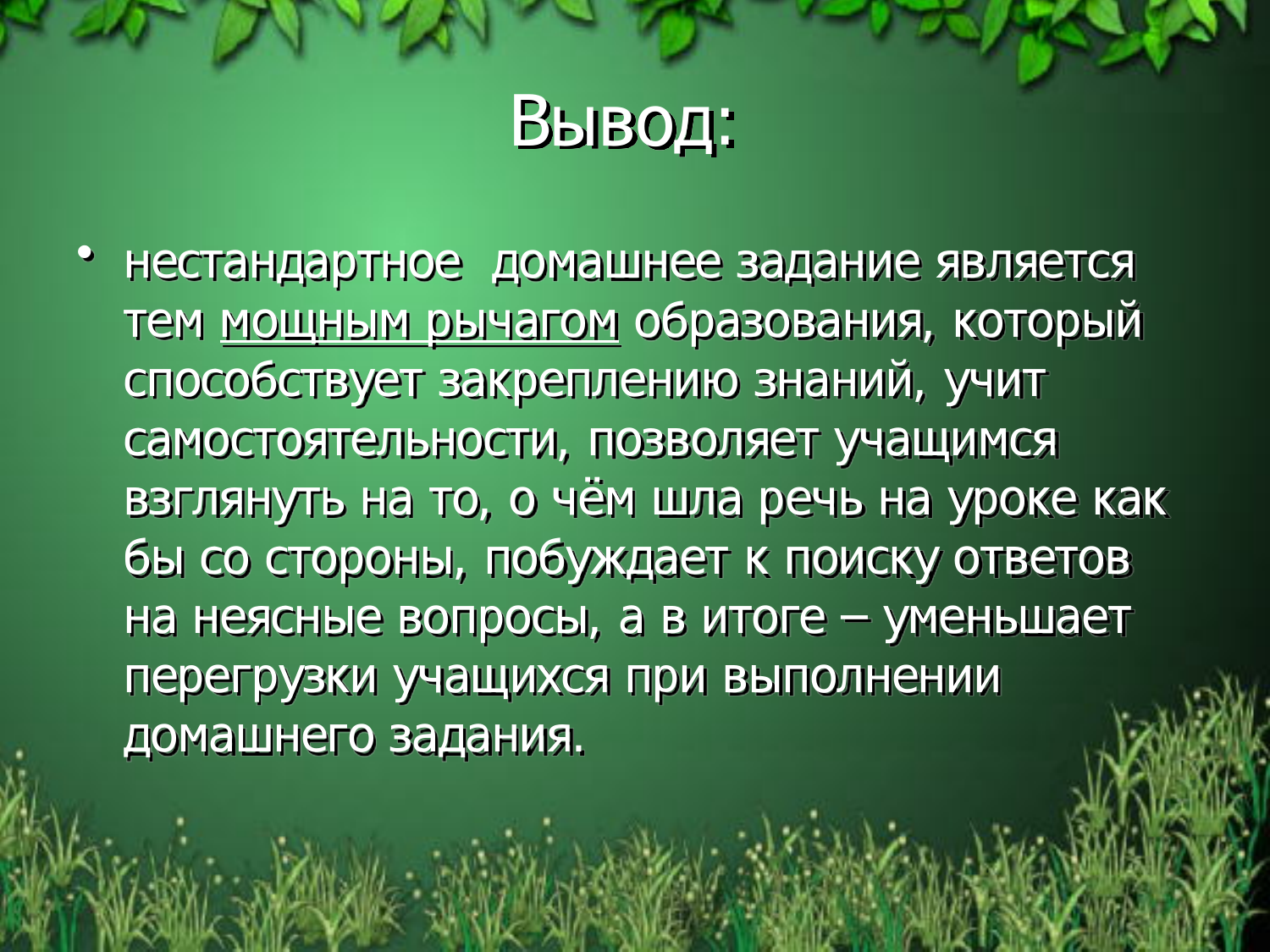

# Вывод:
нестандартное  домашнее задание является тем мощным рычагом образования, который способствует закреплению знаний, учит самостоятельности, позволяет учащимся взглянуть на то, о чём шла речь на уроке как бы со стороны, побуждает к поиску ответов на неясные вопросы, а в итоге – уменьшает перегрузки учащихся при выполнении домашнего задания.